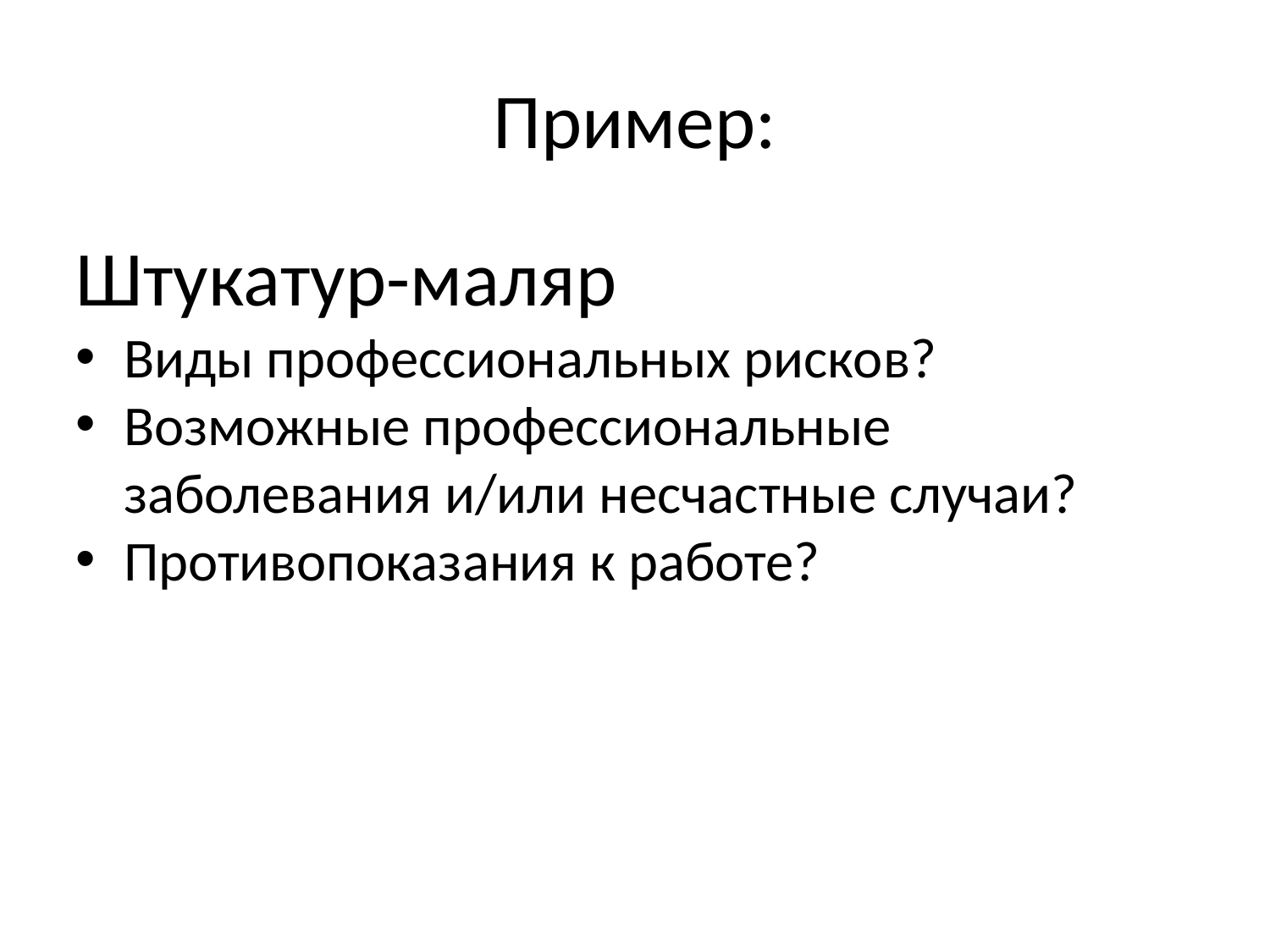

Пример:
Штукатур-маляр
Виды профессиональных рисков?
Возможные профессиональные заболевания и/или несчастные случаи?
Противопоказания к работе?